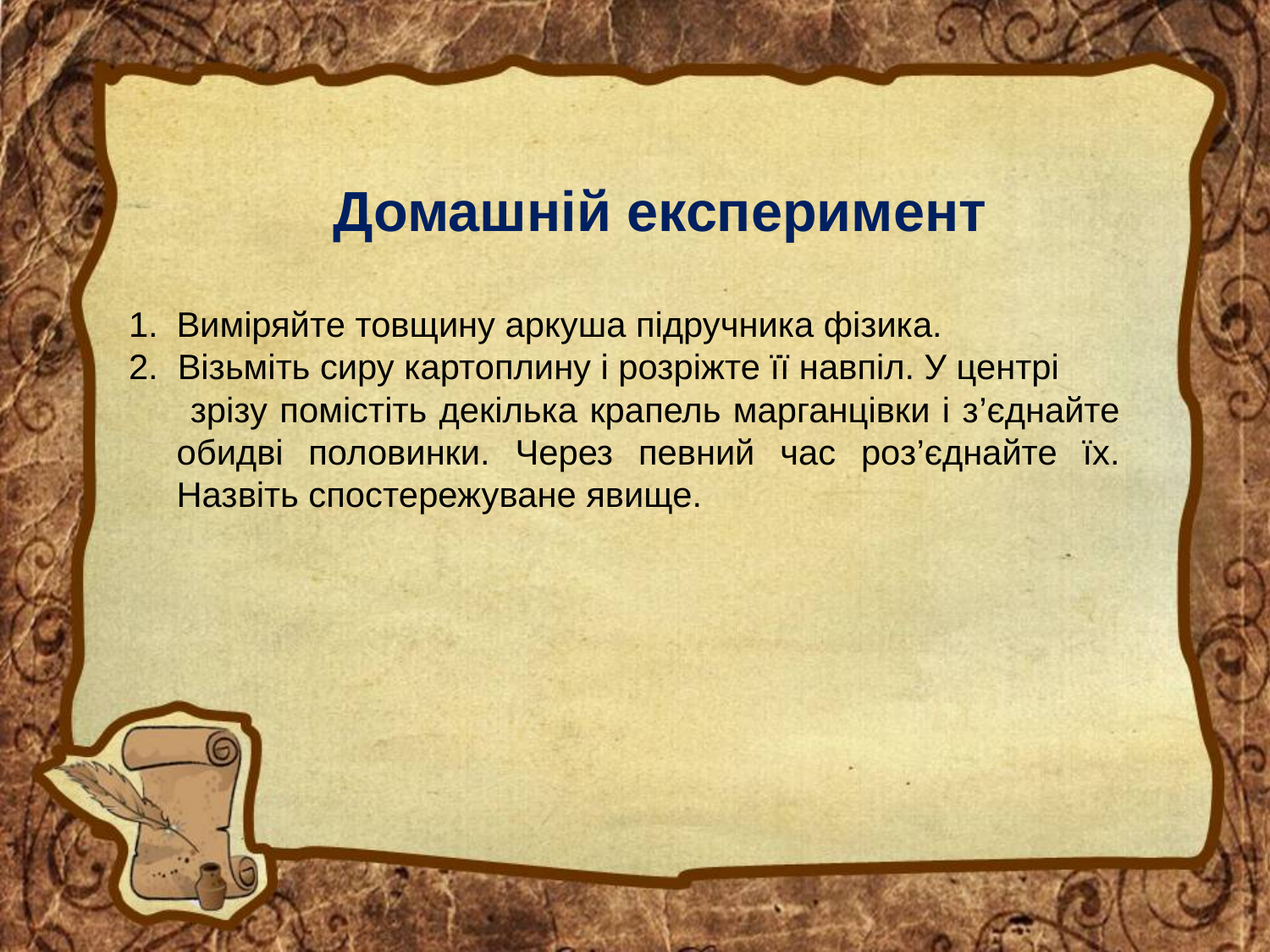

Домашній експеримент
Виміряйте товщину аркуша підручника фізика.
2.  Візьміть сиру картоплину і розріжте її навпіл. У центрі
     зрізу помістіть декілька крапель марганцівки і з’єднайте обидві половинки. Через певний час роз’єднайте їх. Назвіть спостережуване явище.